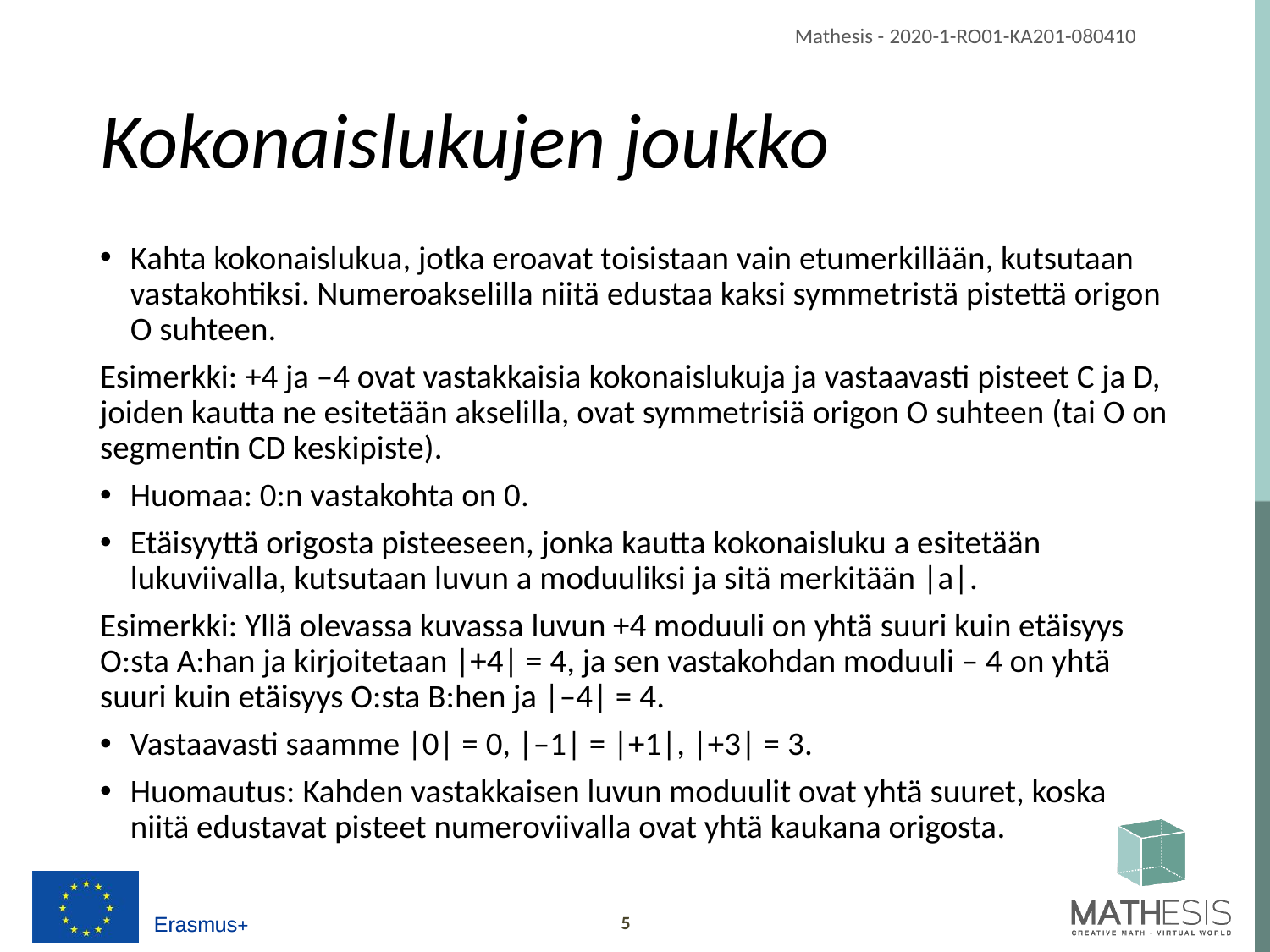

# Kokonaislukujen joukko
Kahta kokonaislukua, jotka eroavat toisistaan ​​vain etumerkillään, kutsutaan vastakohtiksi. Numeroakselilla niitä edustaa kaksi symmetristä pistettä origon O suhteen.
Esimerkki: +4 ja –4 ovat vastakkaisia ​​kokonaislukuja ja vastaavasti pisteet C ja D, joiden kautta ne esitetään akselilla, ovat symmetrisiä origon O suhteen (tai O on segmentin CD keskipiste).
Huomaa: 0:n vastakohta on 0.
Etäisyyttä origosta pisteeseen, jonka kautta kokonaisluku a esitetään lukuviivalla, kutsutaan luvun a moduuliksi ja sitä merkitään |a|.
Esimerkki: Yllä olevassa kuvassa luvun +4 moduuli on yhtä suuri kuin etäisyys O:sta A:han ja kirjoitetaan |+4| = 4, ja sen vastakohdan moduuli – 4 on yhtä suuri kuin etäisyys O:sta B:hen ja |–4| = 4.
Vastaavasti saamme |0| = 0, |–1| = |+1|, |+3| = 3.
Huomautus: Kahden vastakkaisen luvun moduulit ovat yhtä suuret, koska niitä edustavat pisteet numeroviivalla ovat yhtä kaukana origosta.